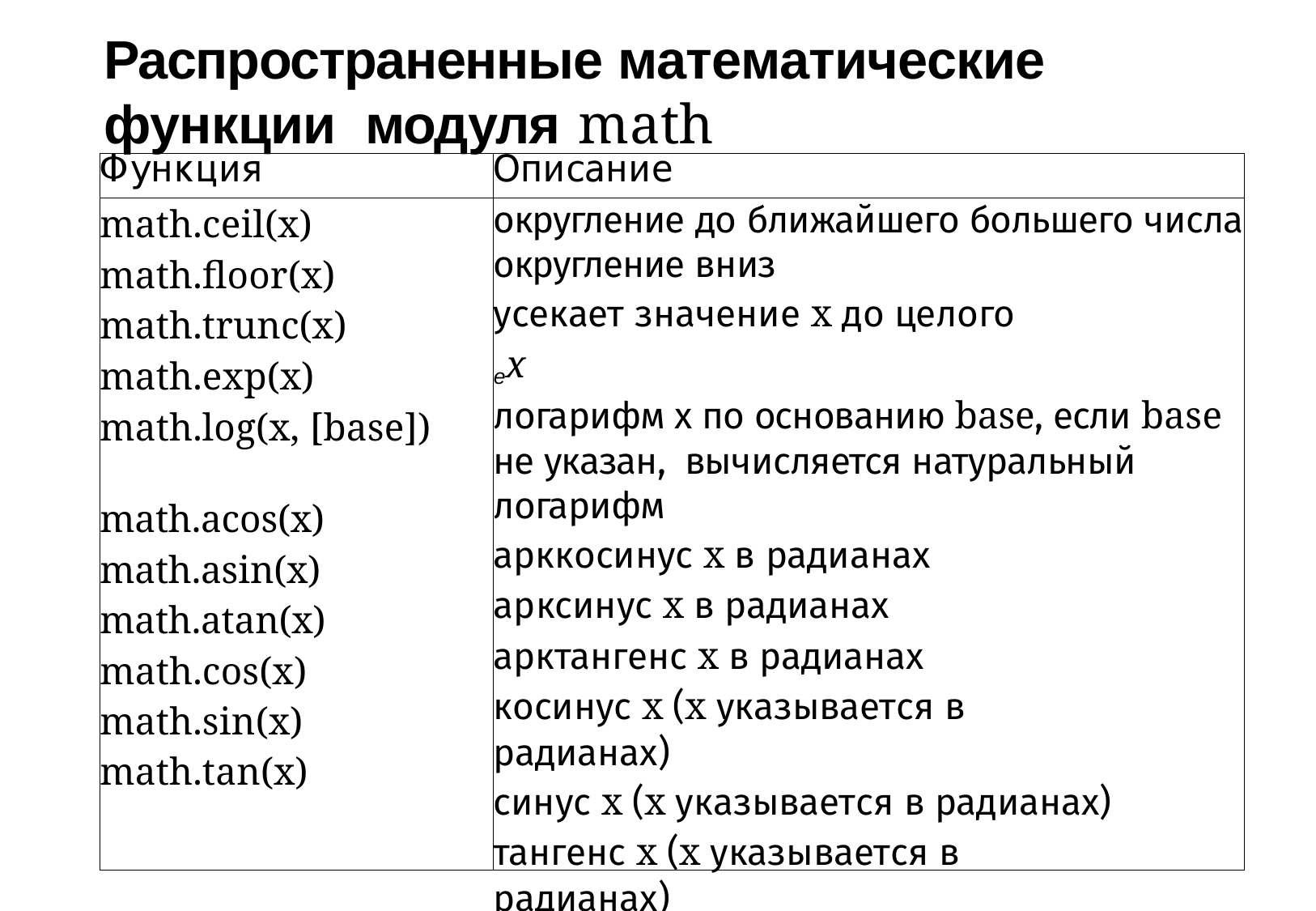

# Распространенные математические функции  модуля math
| Функция | Описание |
| --- | --- |
| math.ceil(x) math.floor(x) math.trunc(x) math.exp(x) math.log(x, [base]) math.acos(x) math.asin(x) math.atan(x) math.cos(x) math.sin(x) math.tan(x) | округление до ближайшего большего числа округление вниз усекает значение x до целого ex логарифм x по основанию base, если base не указан, вычисляется натуральный логарифм арккосинус x в радианах арксинус x в радианах арктангенс x в радианах косинус x (x указывается в радианах) синус x (x указывается в радианах) тангенс x (x указывается в радианах) |